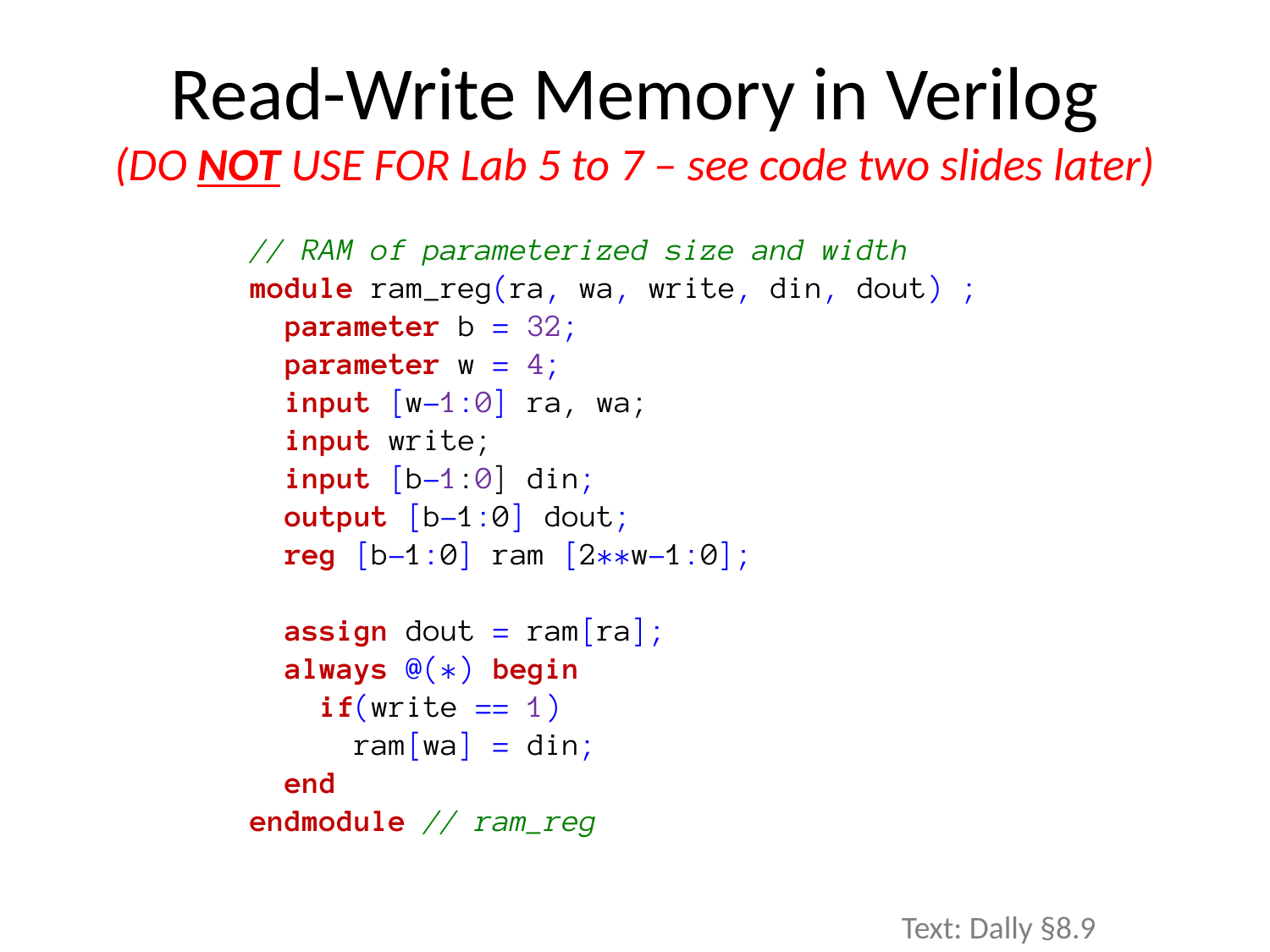

# Read-Write Memory in Verilog (DO NOT USE FOR Lab 5 to 7 – see code two slides later)
// RAM of parameterized size and width
module ram_reg(ra, wa, write, din, dout) ;
  parameter b = 32;
  parameter w = 4;
  input [w-1:0] ra, wa;
  input write;
  input [b-1:0] din;
  output [b-1:0] dout;
  reg [b-1:0] ram [2**w-1:0];

  assign dout = ram[ra];
  always @(*) begin
    if(write == 1)
      ram[wa] = din;
  end
endmodule // ram_reg
Text: Dally §8.9